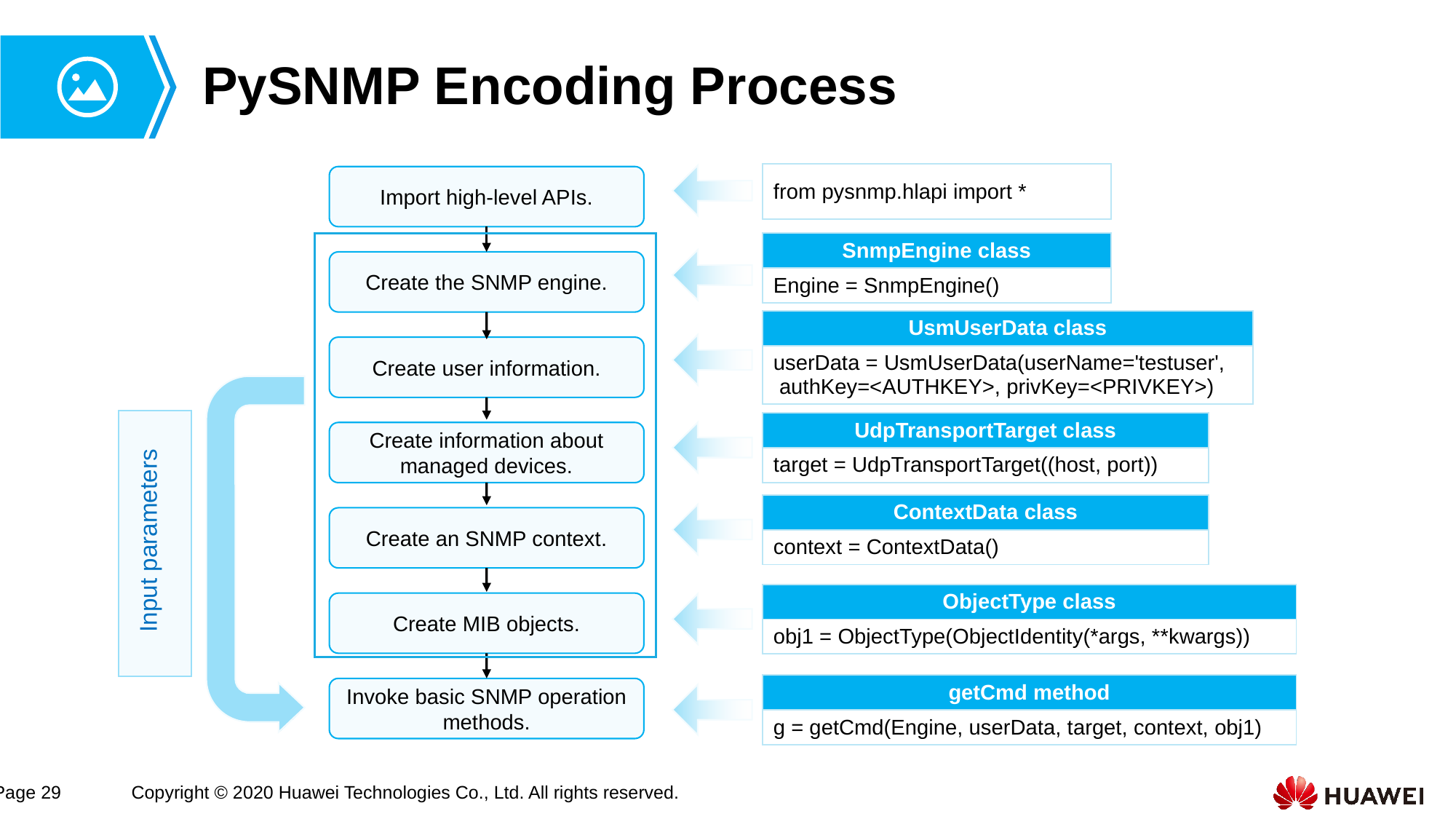

# PySNMP Encoding Process
| from pysnmp.hlapi import \* |
| --- |

Import high-level APIs.

| SnmpEngine class |
| --- |
| Engine = SnmpEngine() |

Create the SNMP engine.
| UsmUserData class |
| --- |
| userData = UsmUserData(userName='testuser', authKey=<AUTHKEY>, privKey=<PRIVKEY>) |

Create user information.

| UdpTransportTarget class |
| --- |
| target = UdpTransportTarget((host, port)) |

Create information about managed devices.
Input parameters
| ContextData class |
| --- |
| context = ContextData() |

Create an SNMP context.
| ObjectType class |
| --- |
| obj1 = ObjectType(ObjectIdentity(\*args, \*\*kwargs)) |
Create MIB objects.

| getCmd method |
| --- |
| g = getCmd(Engine, userData, target, context, obj1) |
Invoke basic SNMP operation methods.